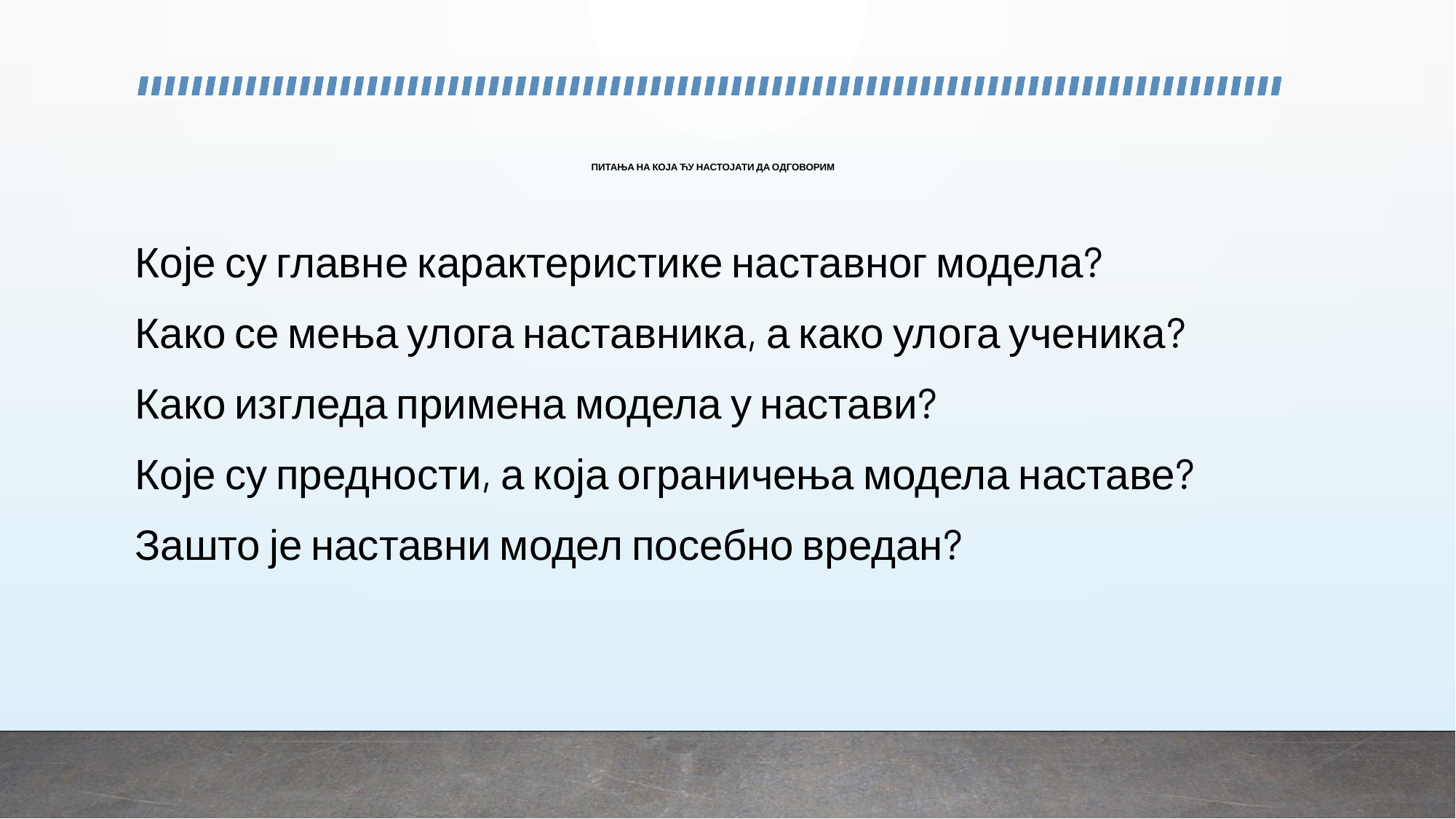

# ПИТАЊА НА КОЈА ЋУ НАСТОЈАТИ ДА ОДГОВОРИМ

Које су главне карактеристике наставног модела?
Како се мења улога наставника, а како улога ученика?
Како изгледа примена модела у настави?
Које су предности, а која ограничења модела наставе?
Зашто је наставни модел посебно вредан?